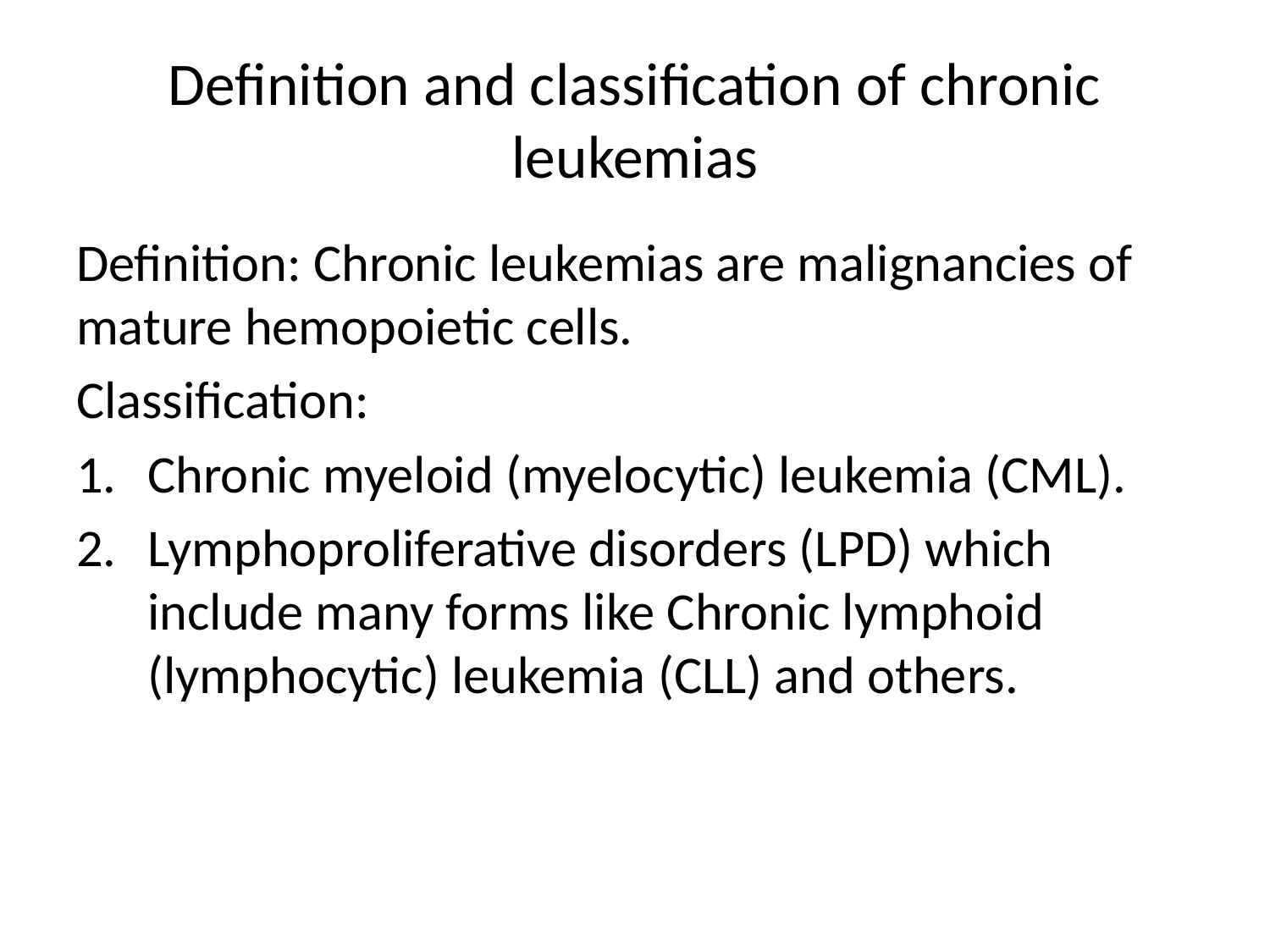

# Definition and classification of chronic leukemias
Definition: Chronic leukemias are malignancies of  mature hemopoietic cells.
Classification:
Chronic myeloid (myelocytic) leukemia (CML).
Lymphoproliferative disorders (LPD) which include many forms like Chronic lymphoid (lymphocytic) leukemia (CLL) and others.